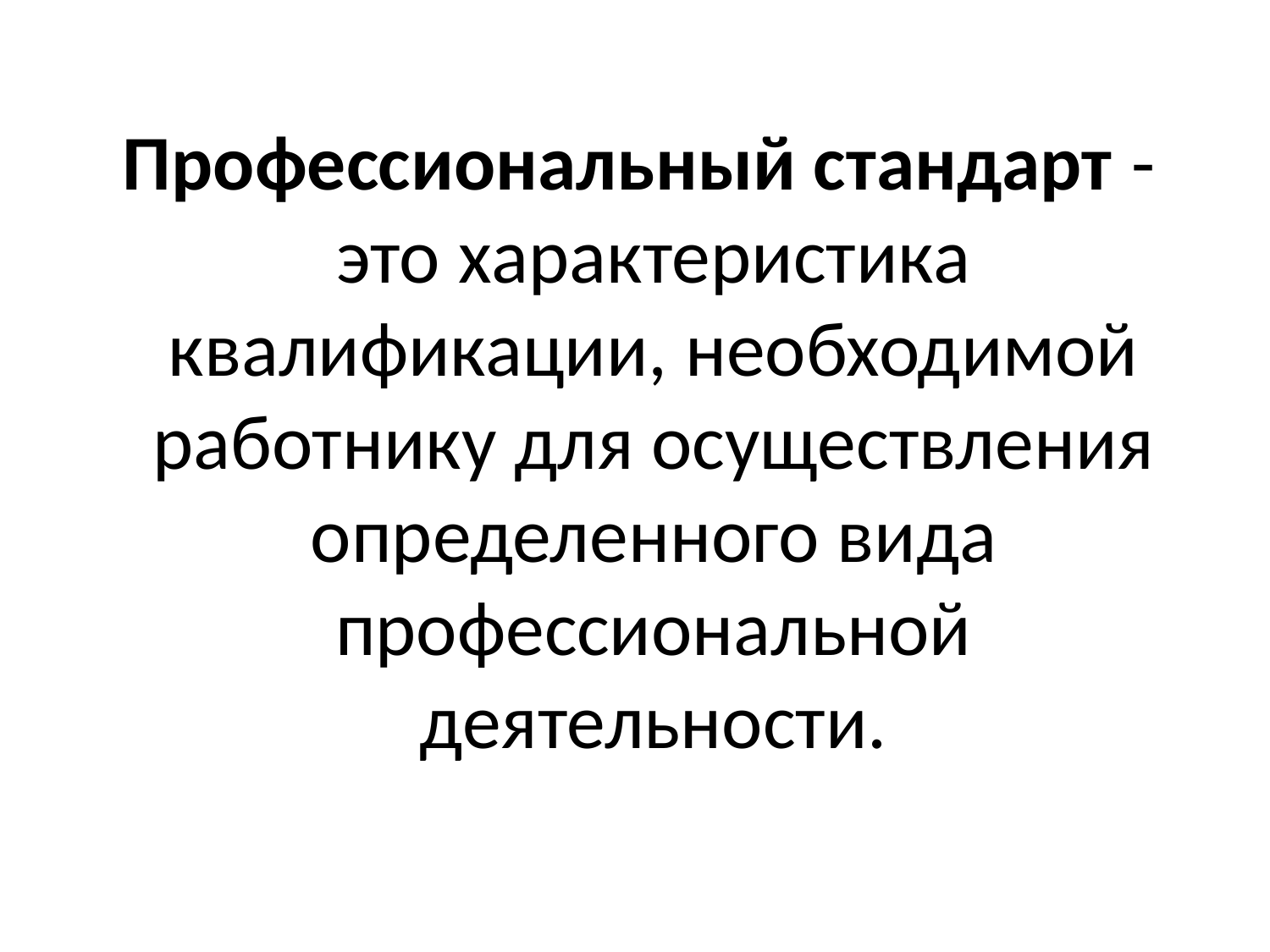

Профессиональный стандарт - это характеристика квалификации, необходимой работнику для осуществления определенного вида профессиональной деятельности.